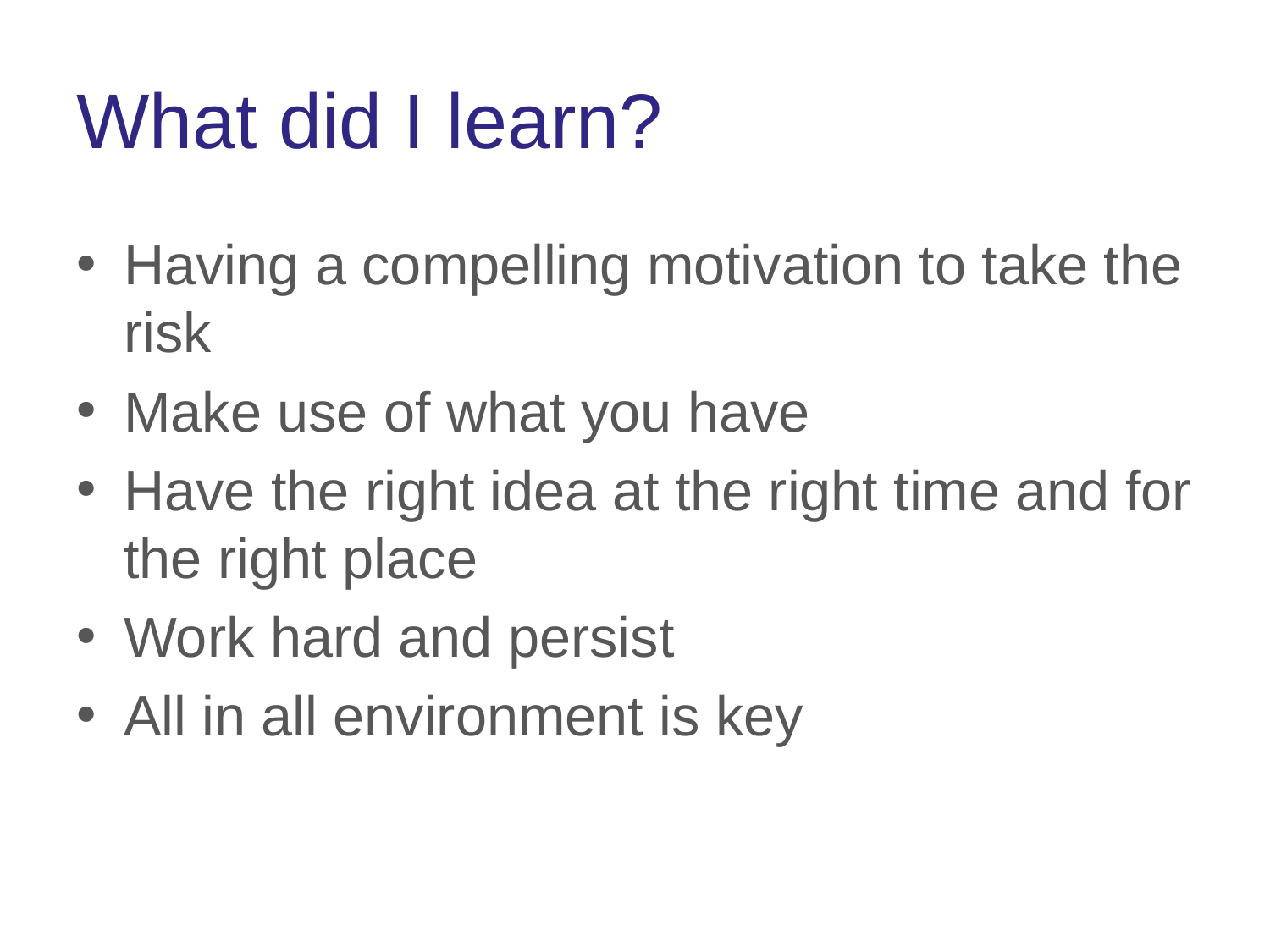

# What did I learn?
Having a compelling motivation to take the risk
Make use of what you have
Have the right idea at the right time and for the right place
Work hard and persist
All in all environment is key